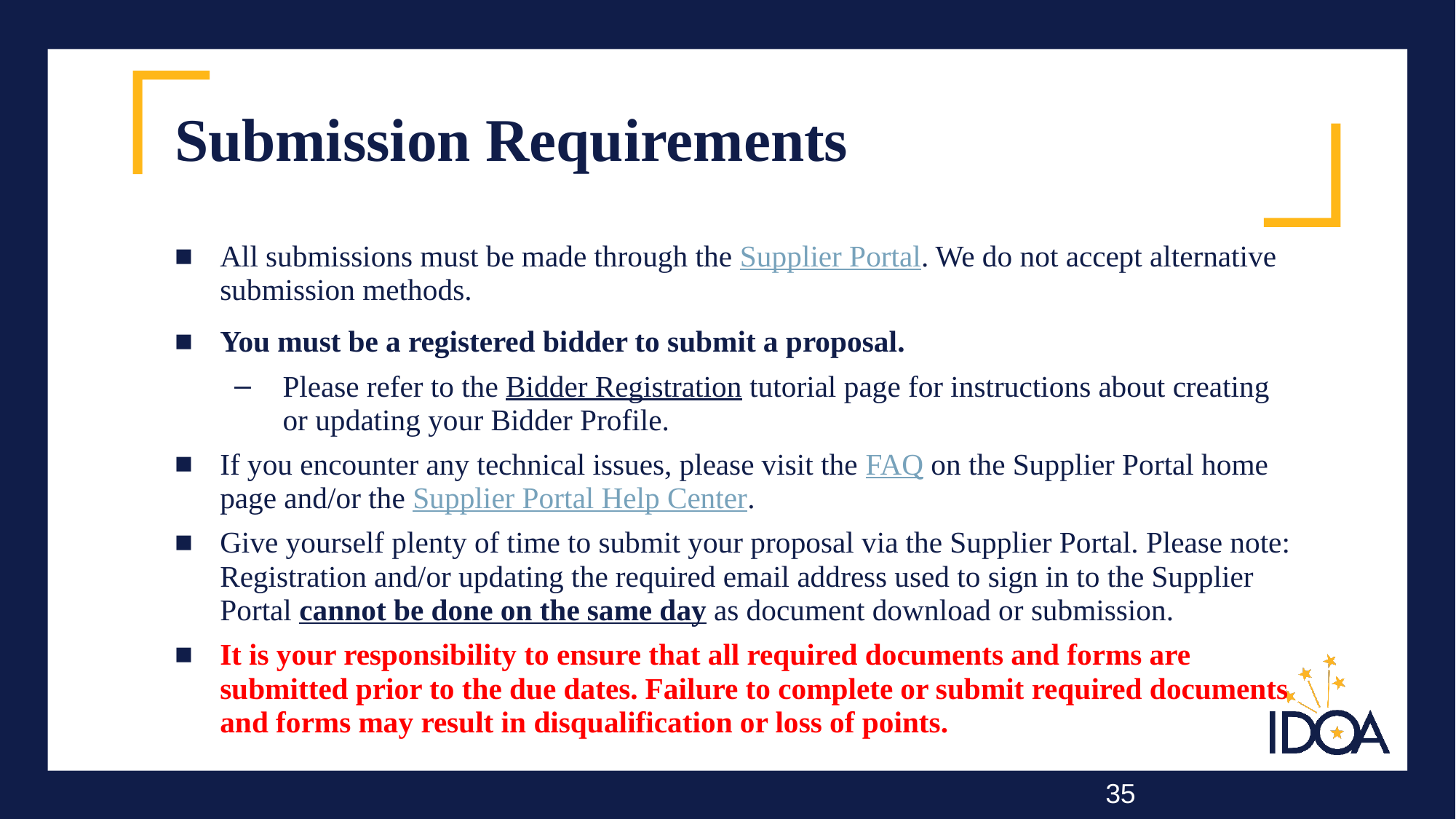

# Submission Requirements
All submissions must be made through the Supplier Portal. We do not accept alternative submission methods.
You must be a registered bidder to submit a proposal.
Please refer to the Bidder Registration tutorial page for instructions about creating or updating your Bidder Profile.
If you encounter any technical issues, please visit the FAQ on the Supplier Portal home page and/or the Supplier Portal Help Center.
Give yourself plenty of time to submit your proposal via the Supplier Portal. Please note: Registration and/or updating the required email address used to sign in to the Supplier Portal cannot be done on the same day as document download or submission.
It is your responsibility to ensure that all required documents and forms are submitted prior to the due dates. Failure to complete or submit required documents and forms may result in disqualification or loss of points.
35